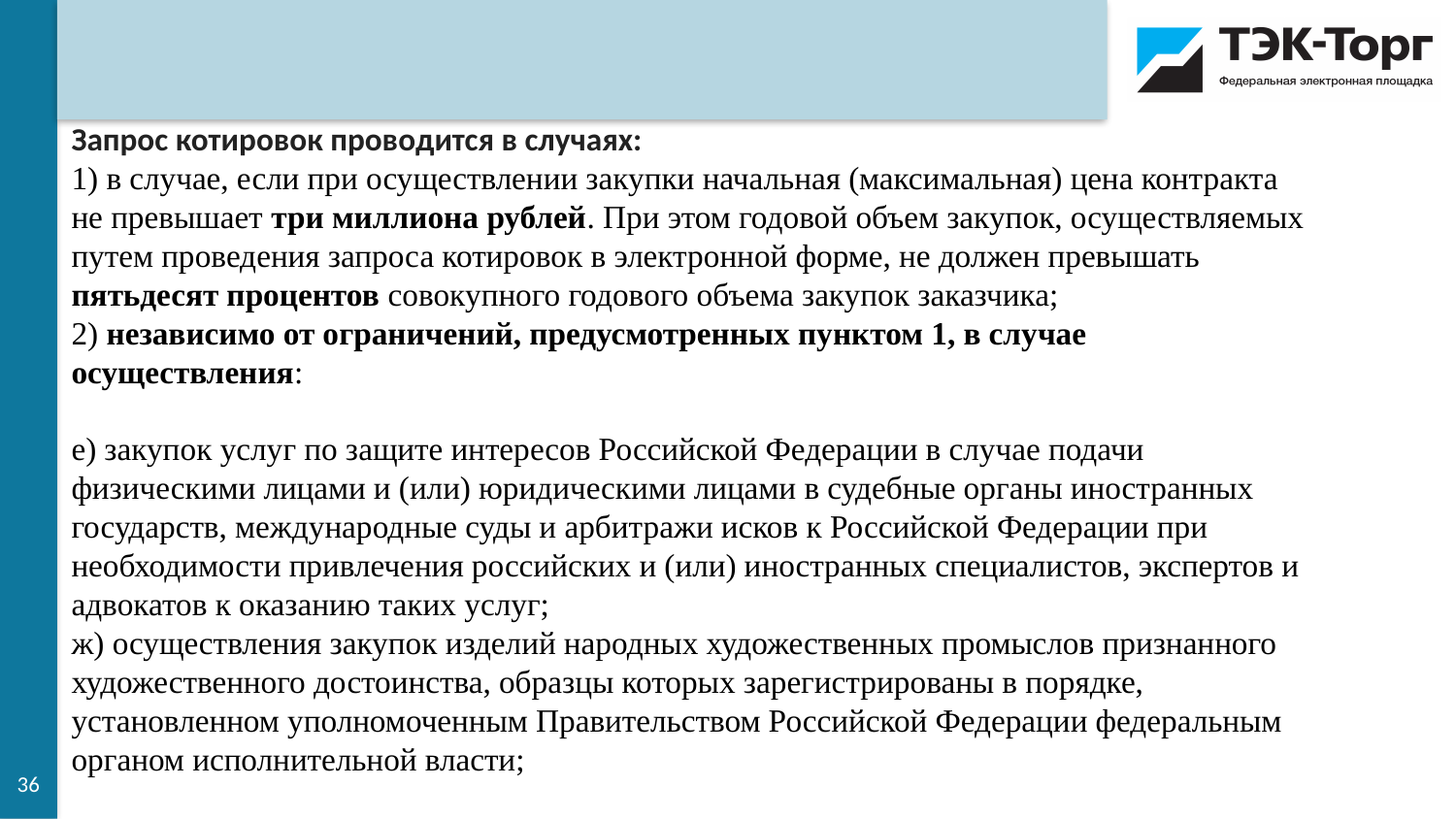

Запрос котировок проводится в случаях:
1) в случае, если при осуществлении закупки начальная (максимальная) цена контракта не превышает три миллиона рублей. При этом годовой объем закупок, осуществляемых путем проведения запроса котировок в электронной форме, не должен превышать пятьдесят процентов совокупного годового объема закупок заказчика;
2) независимо от ограничений, предусмотренных пунктом 1, в случае осуществления:
е) закупок услуг по защите интересов Российской Федерации в случае подачи физическими лицами и (или) юридическими лицами в судебные органы иностранных государств, международные суды и арбитражи исков к Российской Федерации при необходимости привлечения российских и (или) иностранных специалистов, экспертов и адвокатов к оказанию таких услуг;
ж) осуществления закупок изделий народных художественных промыслов признанного художественного достоинства, образцы которых зарегистрированы в порядке, установленном уполномоченным Правительством Российской Федерации федеральным органом исполнительной власти;
36